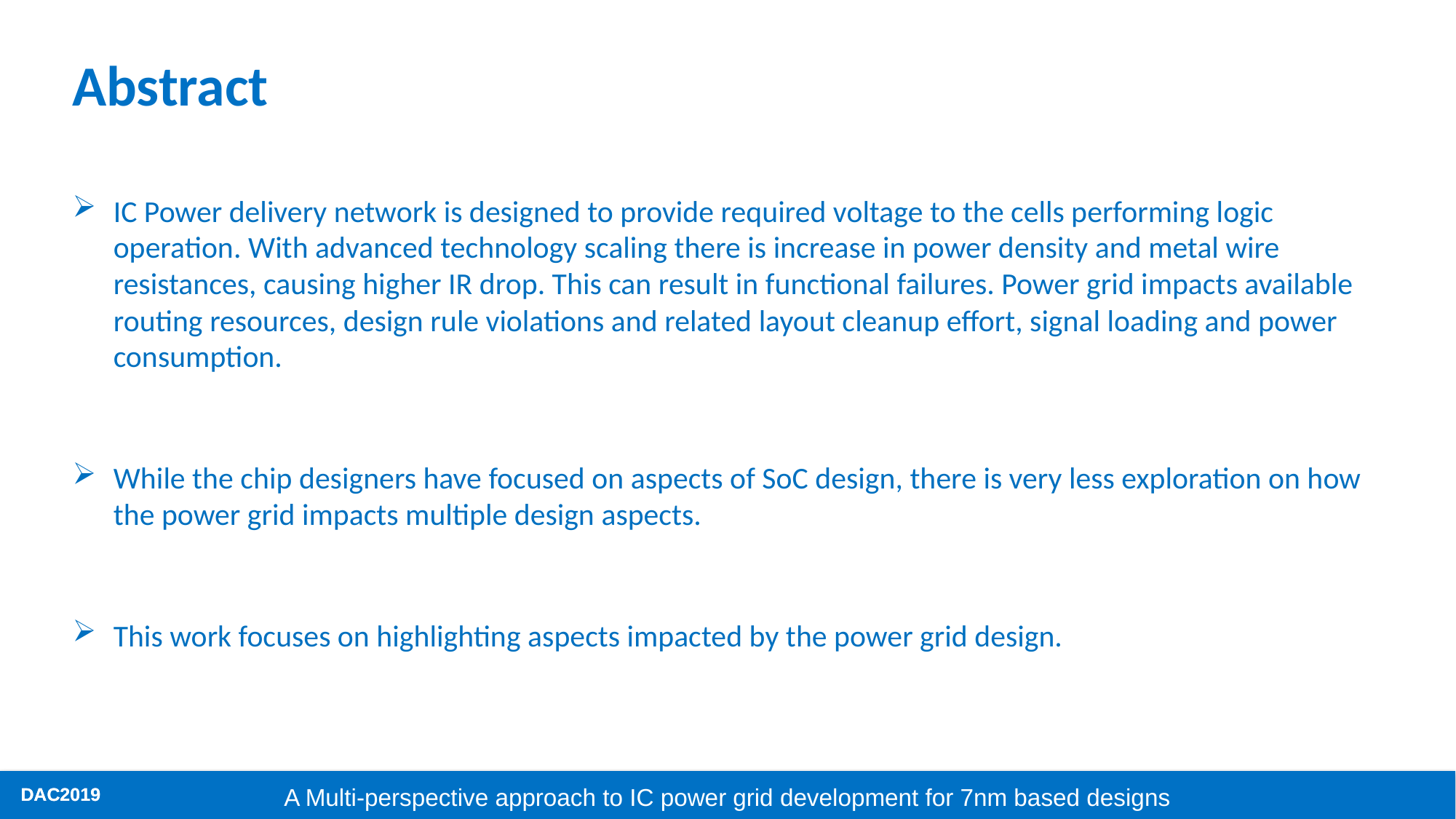

# Abstract
IC Power delivery network is designed to provide required voltage to the cells performing logic operation. With advanced technology scaling there is increase in power density and metal wire resistances, causing higher IR drop. This can result in functional failures. Power grid impacts available routing resources, design rule violations and related layout cleanup effort, signal loading and power consumption.

While the chip designers have focused on aspects of SoC design, there is very less exploration on how the power grid impacts multiple design aspects.

This work focuses on highlighting aspects impacted by the power grid design.